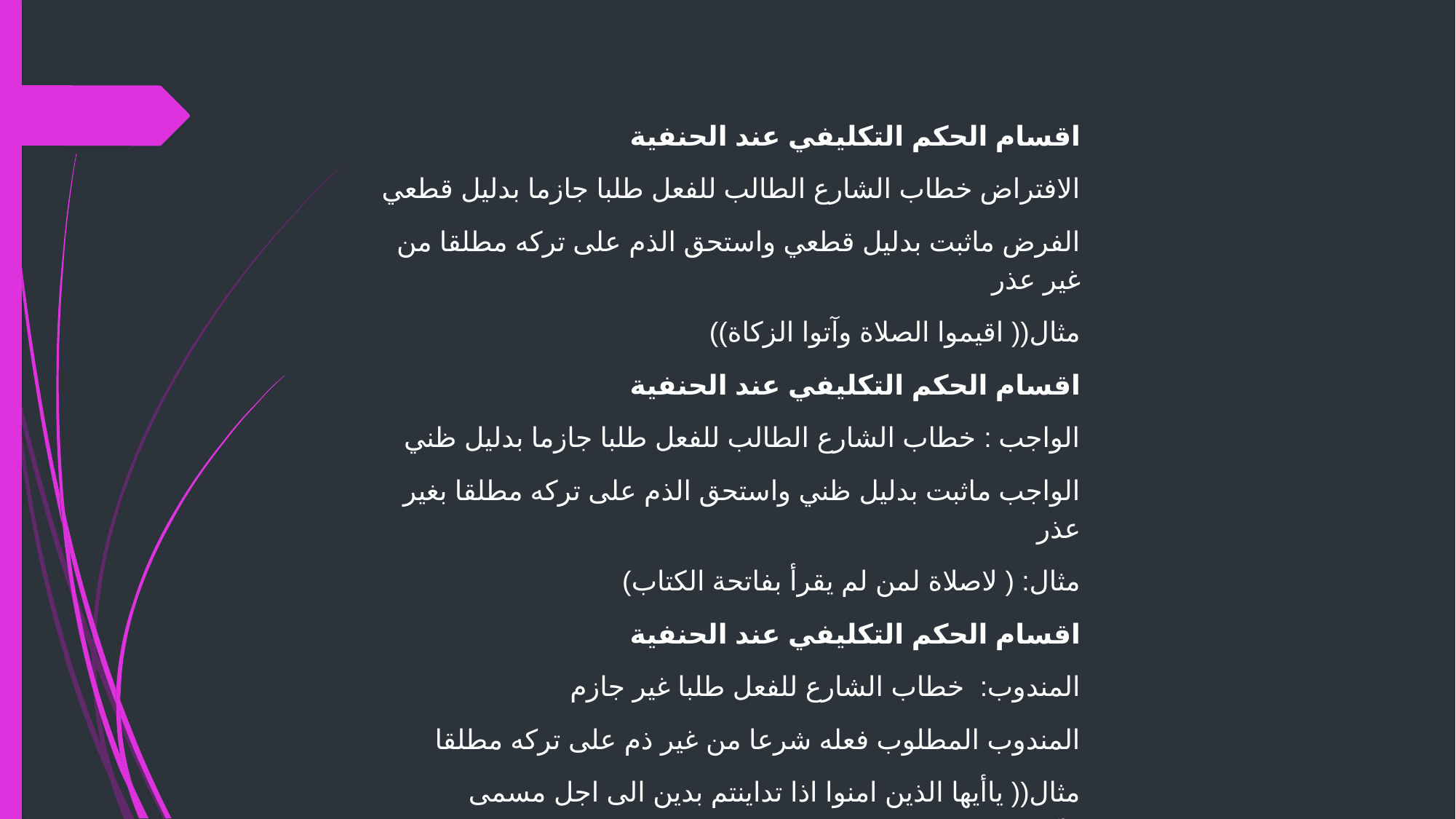

اقسام الحكم التكليفي عند الحنفية
الافتراض خطاب الشارع الطالب للفعل طلبا جازما بدليل قطعي
الفرض ماثبت بدليل قطعي واستحق الذم على تركه مطلقا من غير عذر
مثال(( اقيموا الصلاة وآتوا الزكاة))
اقسام الحكم التكليفي عند الحنفية
الواجب : خطاب الشارع الطالب للفعل طلبا جازما بدليل ظني
الواجب ماثبت بدليل ظني واستحق الذم على تركه مطلقا بغير عذر
مثال: ( لاصلاة لمن لم يقرأ بفاتحة الكتاب)
اقسام الحكم التكليفي عند الحنفية
المندوب:  خطاب الشارع للفعل طلبا غير جازم
المندوب المطلوب فعله شرعا من غير ذم على تركه مطلقا
مثال(( ياأيها الذين امنوا اذا تداينتم بدين الى اجل مسمى  فاكتبوه))